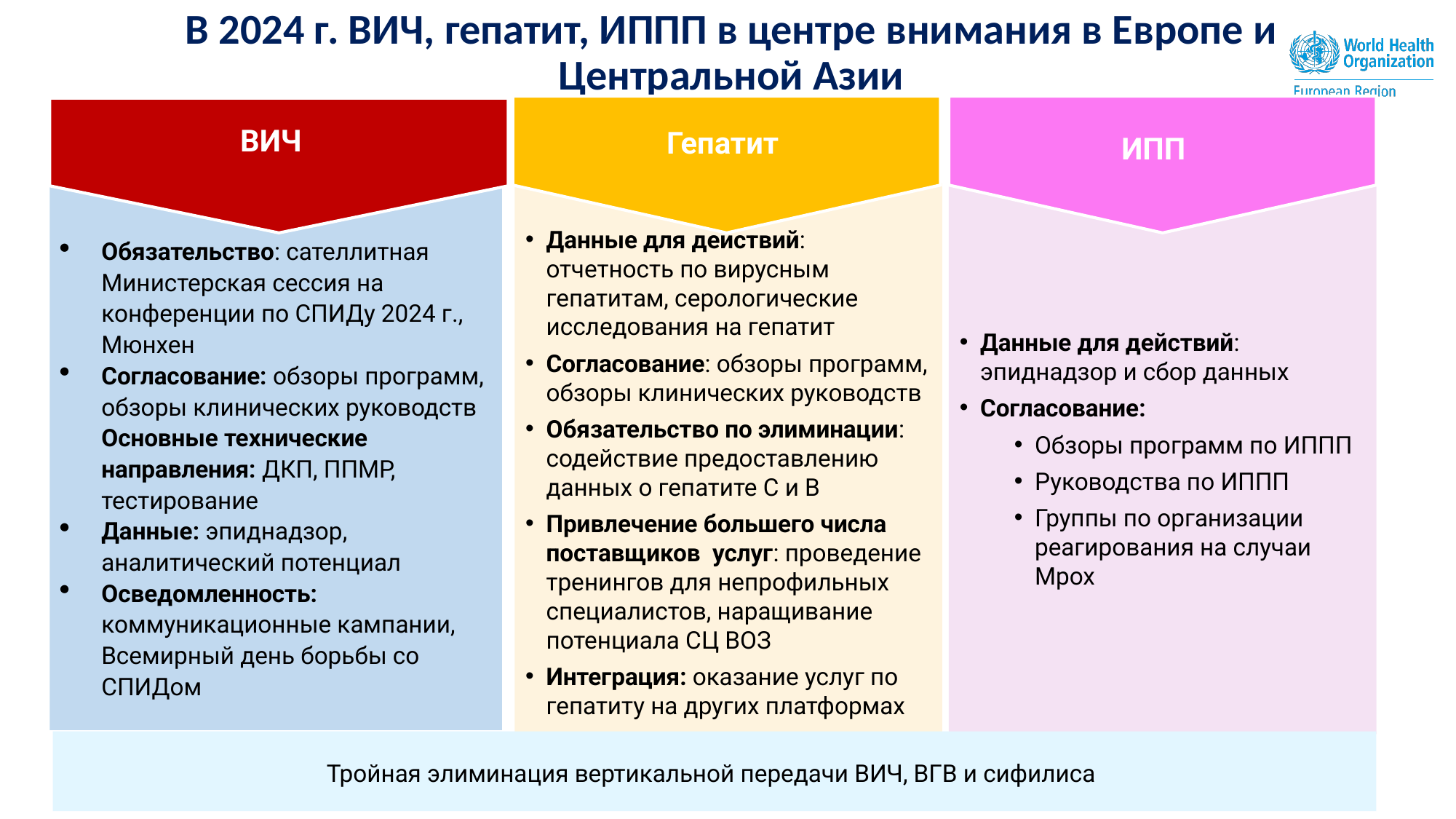

В 2024 г. ВИЧ, гепатит, ИППП в центре внимания в Европе и Центральной Азии

Гепатит
ВИЧ
ИПП

Обязательство: сателлитная Министерская сессия на  конференции по СПИДу 2024 г., Мюнхен
Согласование: обзоры программ, обзоры клинических руководств Основные технические направления: ДКП, ППМР, тестирование
Данные: эпиднадзор, аналитический потенциал
Осведомленность: коммуникационные кампании, Всемирный день борьбы со СПИДом

Данные для действий: отчетность по вирусным гепатитам, серологические исследования на гепатит
Согласование: обзоры программ, обзоры клинических руководств
Обязательство по элиминации: содействие предоставлению данных о гепатите С и В
Привлечение большего числа поставщиков  услуг: проведение тренингов для непрофильных специалистов, наращивание потенциала СЦ ВОЗ
Интеграция: оказание услуг по гепатиту на других платформах
Данные для действий: эпиднадзор и сбор данных
Согласование:
Обзоры программ по ИППП
Руководства по ИППП
Группы по организации реагирования на случаи Mpox
Тройная элиминация вертикальной передачи ВИЧ, ВГВ и сифилиса